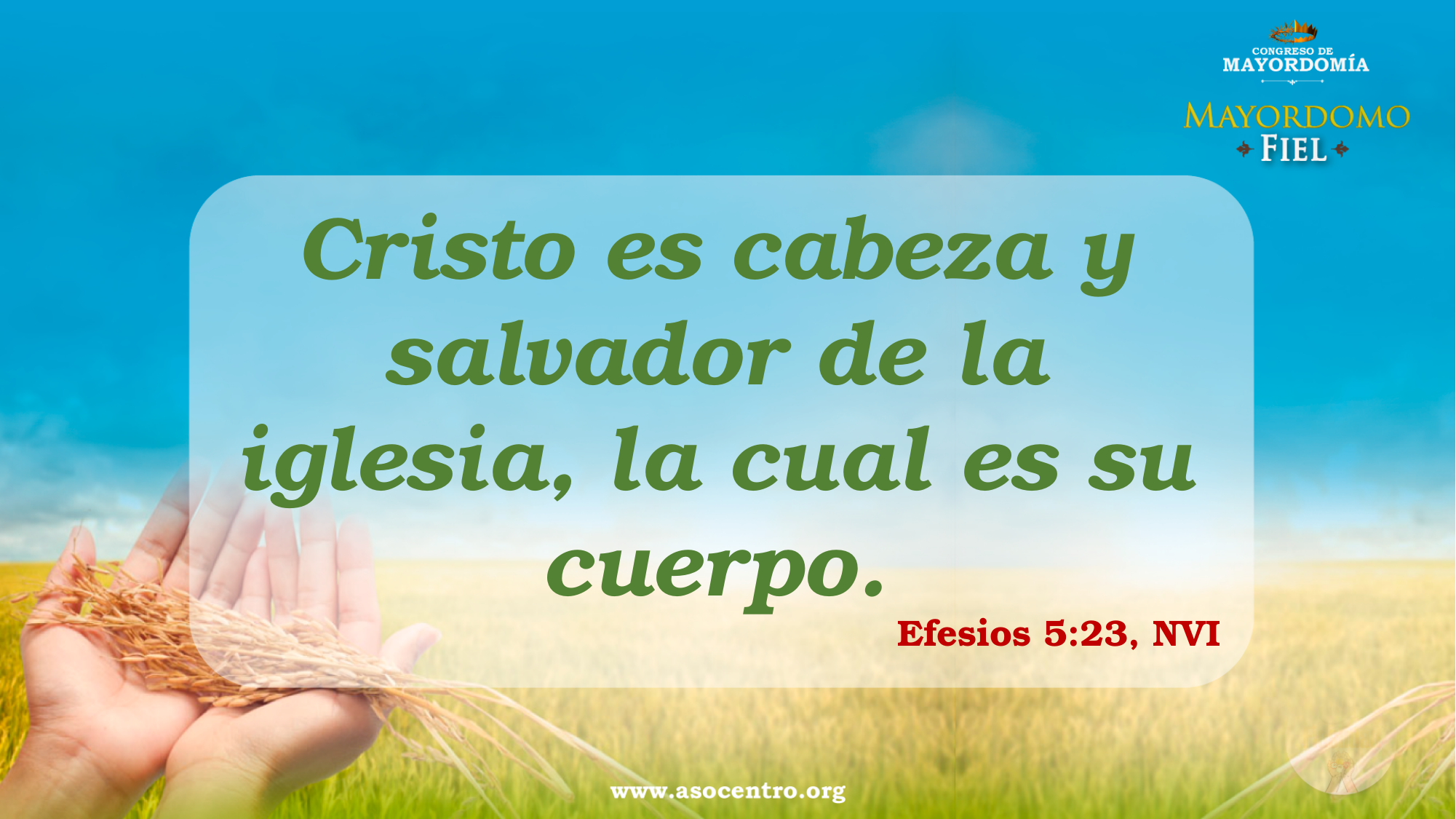

Cristo es cabeza y salvador de la iglesia, la cual es su cuerpo.

Efesios 5:23, NVI